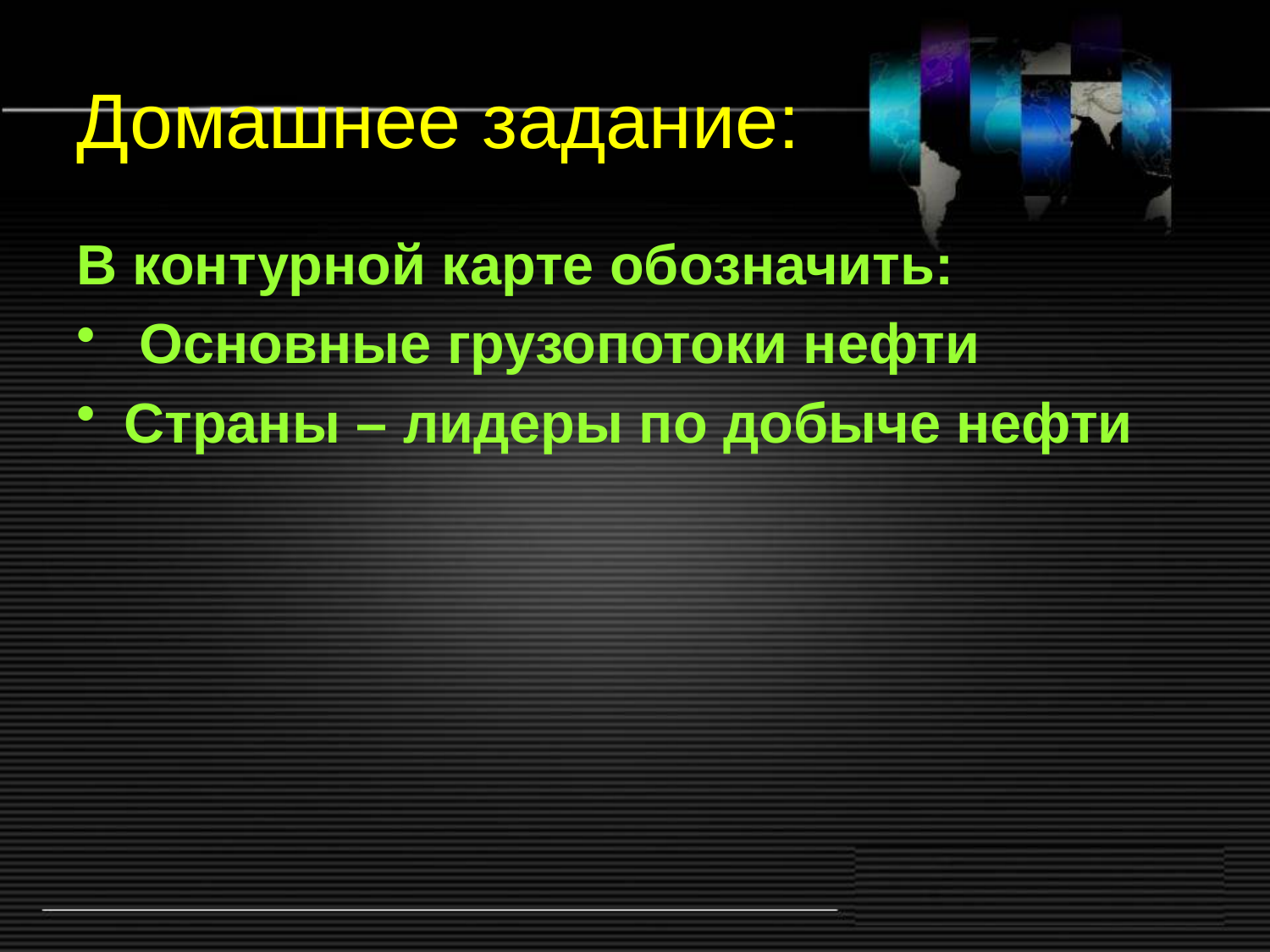

# Домашнее задание:
В контурной карте обозначить:
 Основные грузопотоки нефти
Страны – лидеры по добыче нефти